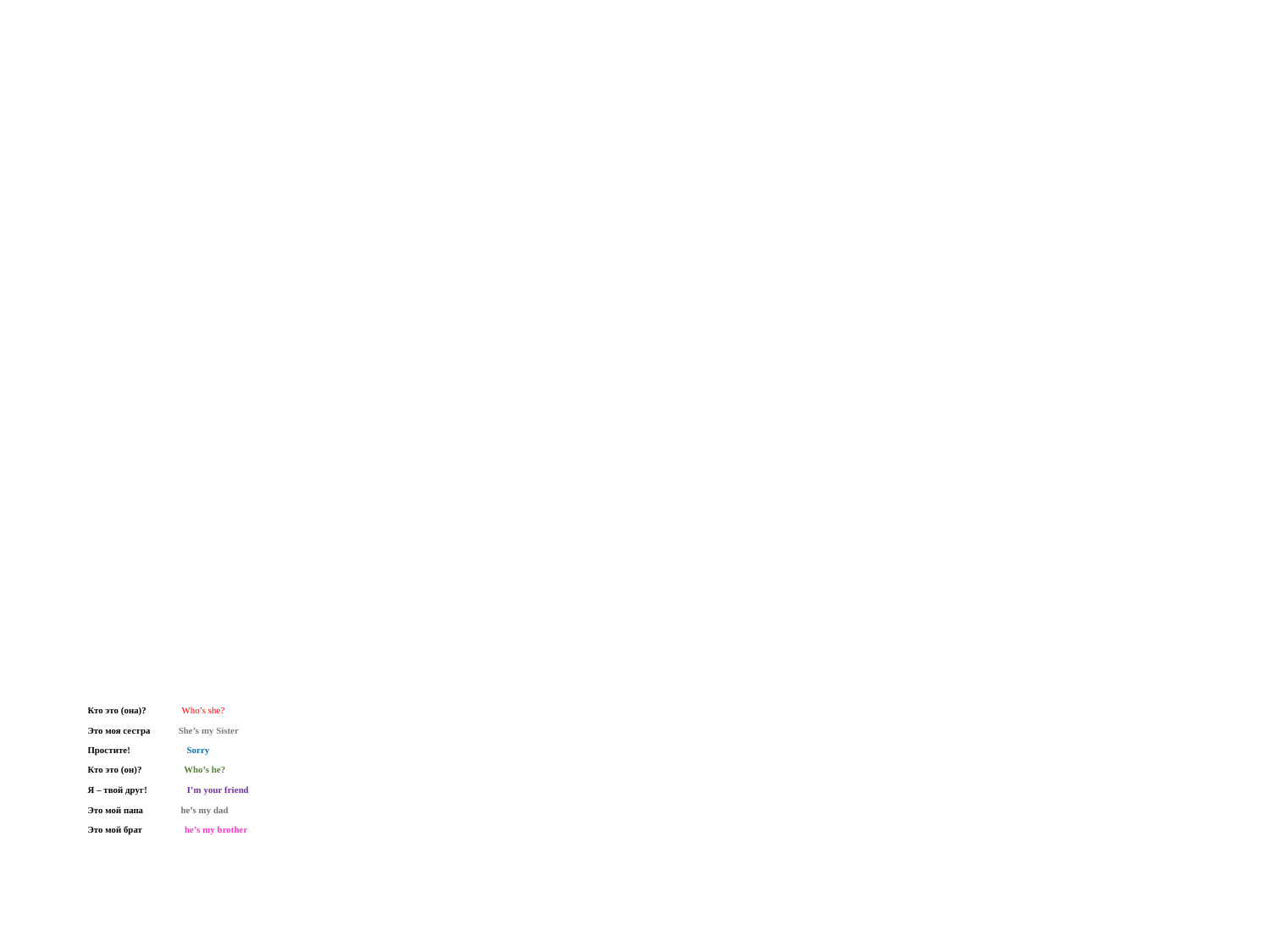

# Кто это (она)?               Who’s she? Это моя сестра            She’s my Sister Простите!                        Sorry Кто это (он)?                  Who’s he? Я – твой друг!                 I’m your friend Это мой папа                he’s my dad Это мой брат                  he’s my brother